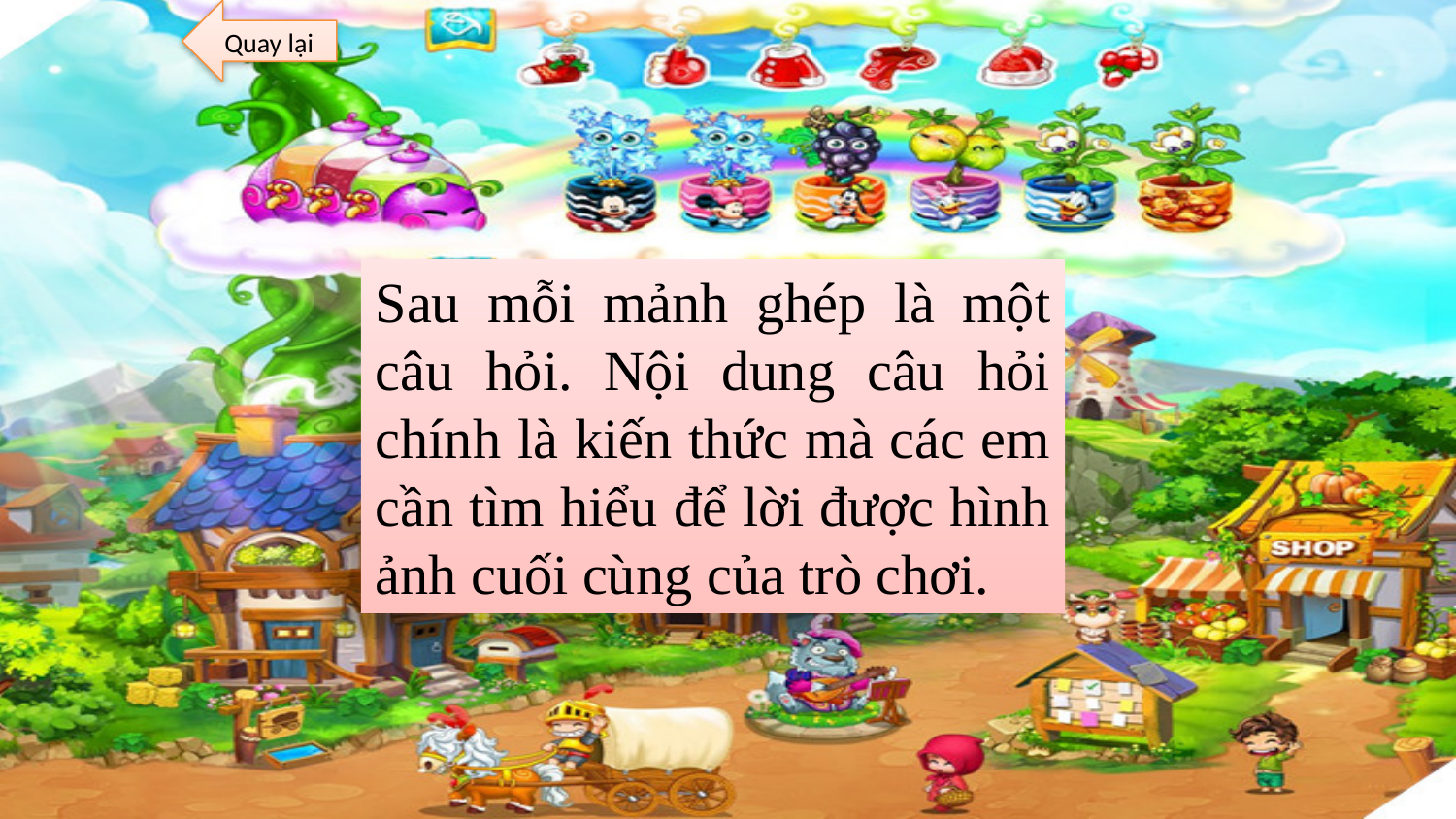

Quay lại
Sau mỗi mảnh ghép là một câu hỏi. Nội dung câu hỏi chính là kiến thức mà các em cần tìm hiểu để lời được hình ảnh cuối cùng của trò chơi.